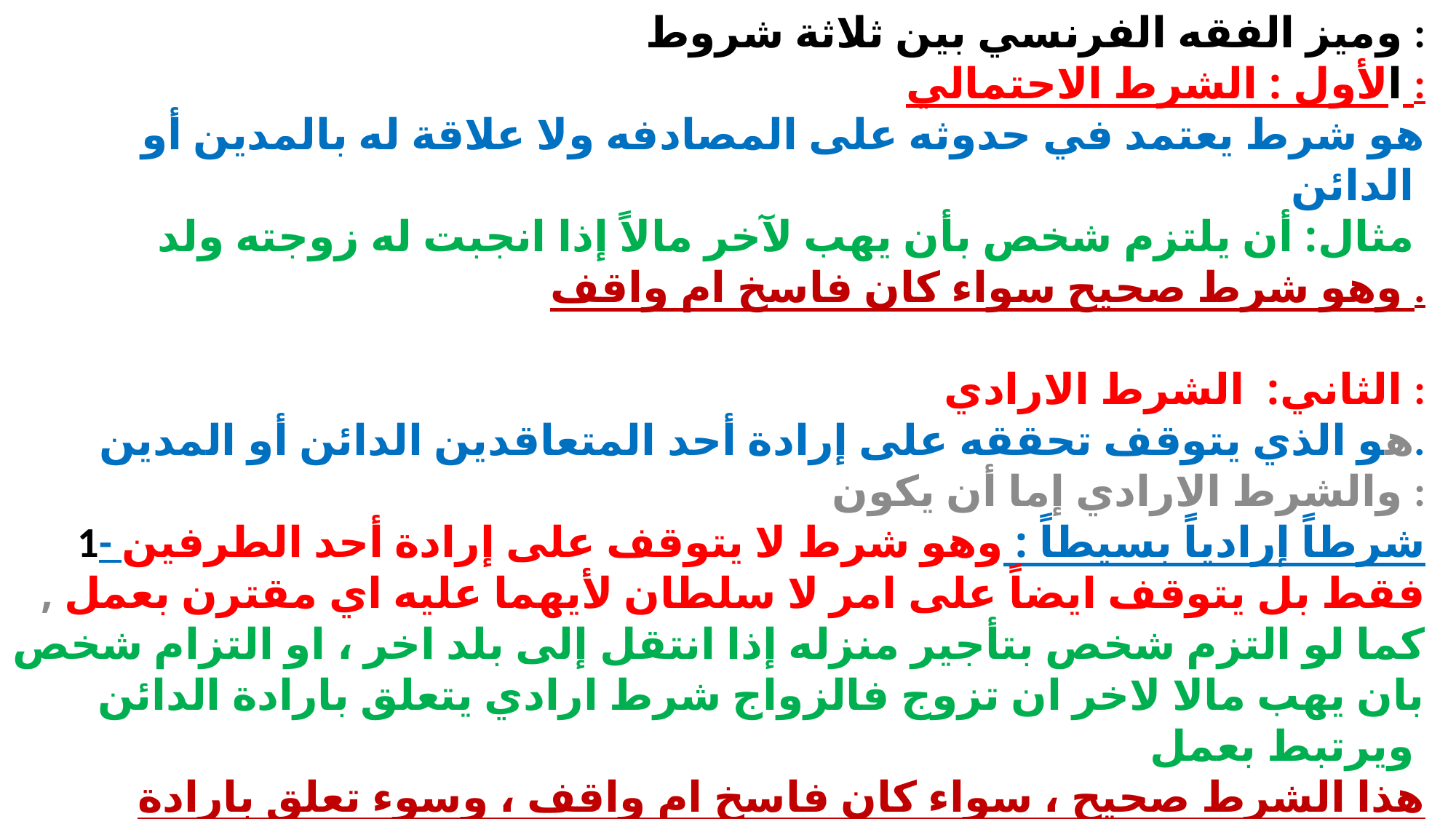

وميز الفقه الفرنسي بين ثلاثة شروط :
الأول : الشرط الاحتمالي :
هو شرط يعتمد في حدوثه على المصادفه ولا علاقة له بالمدين أو الدائن
مثال: أن يلتزم شخص بأن يهب لآخر مالاً إذا انجبت له زوجته ولد
وهو شرط صحيح سواء كان فاسخ ام واقف .

الثاني:  الشرط الارادي :
هو الذي يتوقف تحققه على إرادة أحد المتعاقدين الدائن أو المدين.
والشرط الارادي إما أن يكون :
1- شرطاً إرادياً بسيطاً : وهو شرط لا يتوقف على إرادة أحد الطرفين فقط بل يتوقف ايضاً على امر لا سلطان لأيهما عليه اي مقترن بعمل , كما لو التزم شخص بتأجير منزله إذا انتقل إلى بلد اخر ، او التزام شخص بان يهب مالا لاخر ان تزوج فالزواج شرط ارادي يتعلق بارادة الدائن ويرتبط بعمل
هذا الشرط صحيح ، سواء كان فاسخ ام واقف ، وسوء تعلق بارادة الدائن ام ارادة المدين .